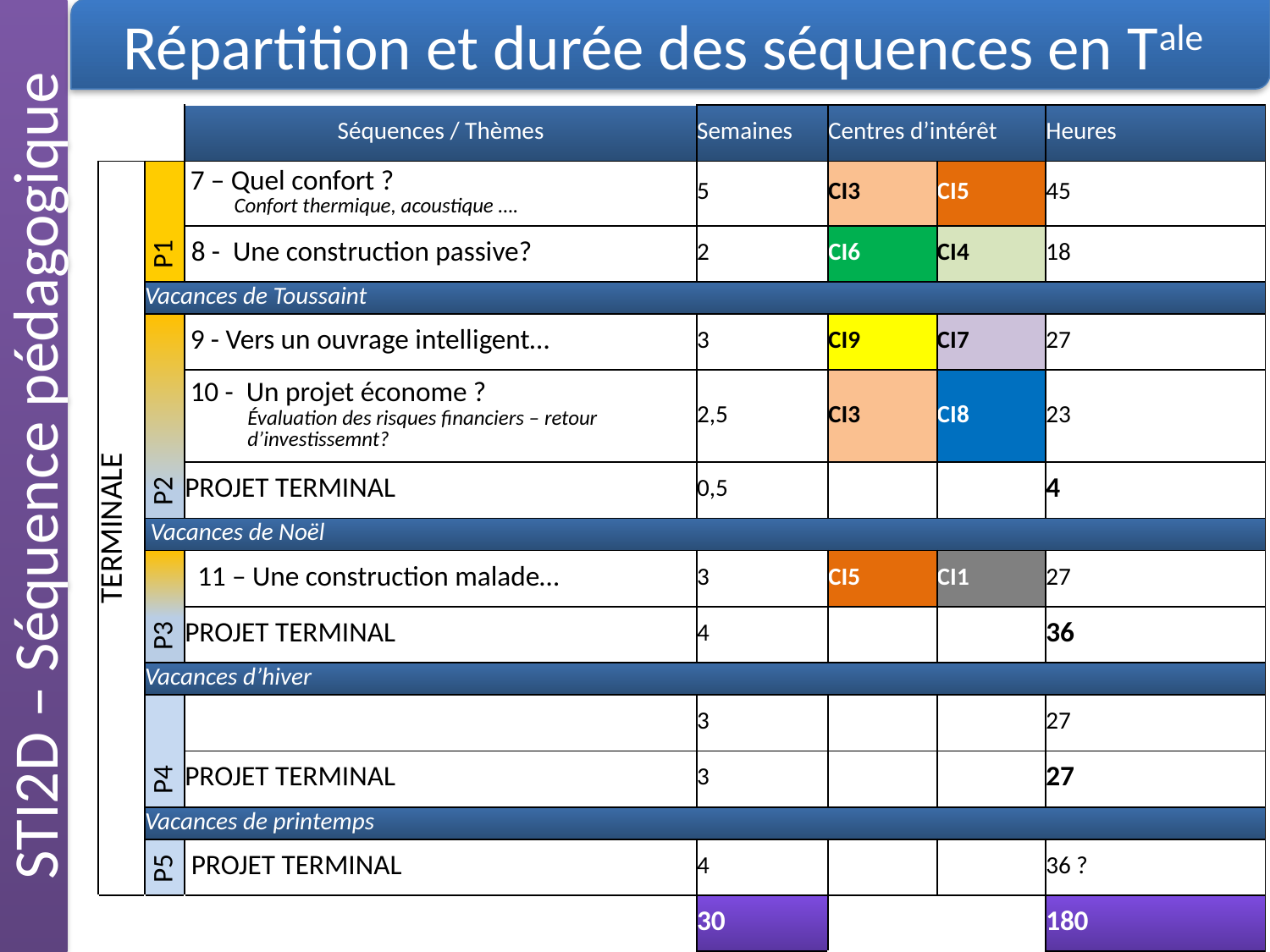

STI2D – Séquence pédagogique
Répartition et durée des séquences en Tale
|  |  | Séquences / Thèmes | Semaines | Centres d’intérêt |  | Heures |
| --- | --- | --- | --- | --- | --- | --- |
| TERMINALE | P1 | 7 – Quel confort ? Confort thermique, acoustique …. | 5 | CI3 | CI5 | 45 |
|  |  | 8 - Une construction passive? | 2 | CI6 | CI4 | 18 |
|  | Vacances de Toussaint |  |  |  |  |  |
|  | P2 | 9 - Vers un ouvrage intelligent… | 3 | CI9 | CI7 | 27 |
|  |  | 10 - Un projet économe ? Évaluation des risques financiers – retour d’investissemnt? | 2,5 | CI3 | CI8 | 23 |
|  |  | PROJET TERMINAL | 0,5 |  |  | 4 |
|  | Vacances de Noël |  |  |  |  |  |
|  | P3 | 11 – Une construction malade… | 3 | CI5 | CI1 | 27 |
|  |  | PROJET TERMINAL | 4 |  |  | 36 |
|  | Vacances d’hiver |  |  |  |  |  |
|  | P4 |  | 3 |  |  | 27 |
|  |  | PROJET TERMINAL | 3 |  |  | 27 |
|  | Vacances de printemps |  |  |  |  |  |
|  | P5 | PROJET TERMINAL | 4 |  |  | 36 ? |
|  |  |  | 30 |  |  | 180 |